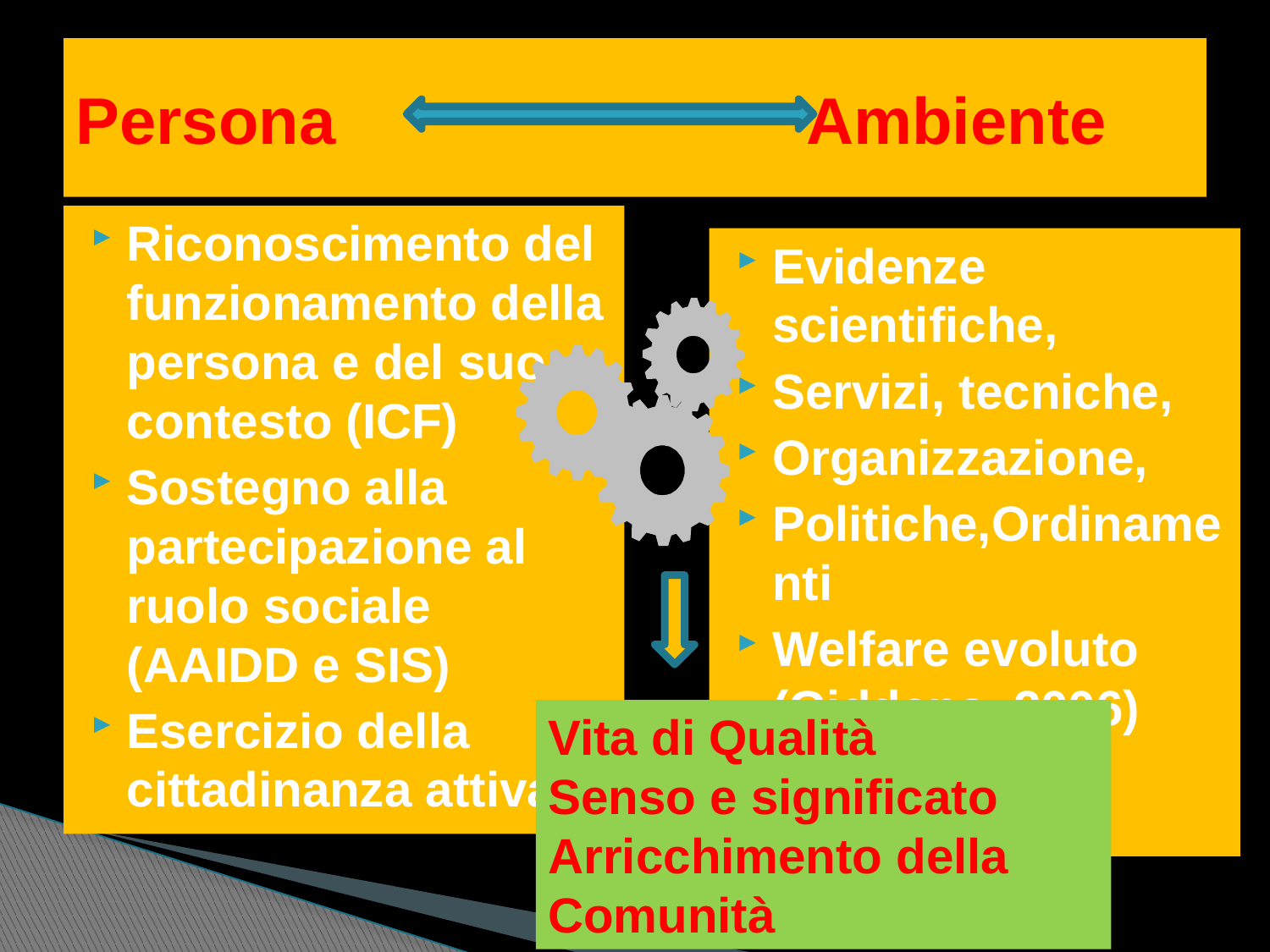

# Persona                          Ambiente

Riconoscimento del funzionamento della persona e del suo contesto (ICF)
Sostegno alla partecipazione al ruolo sociale (AAIDD e SIS)
Esercizio della cittadinanza attiva

Evidenze scientifiche,
Servizi, tecniche,
Organizzazione,
Politiche,Ordinamenti
Welfare evoluto (Giddens, 2006)

Vita di Qualità
Senso e significato
Arricchimento della Comunità